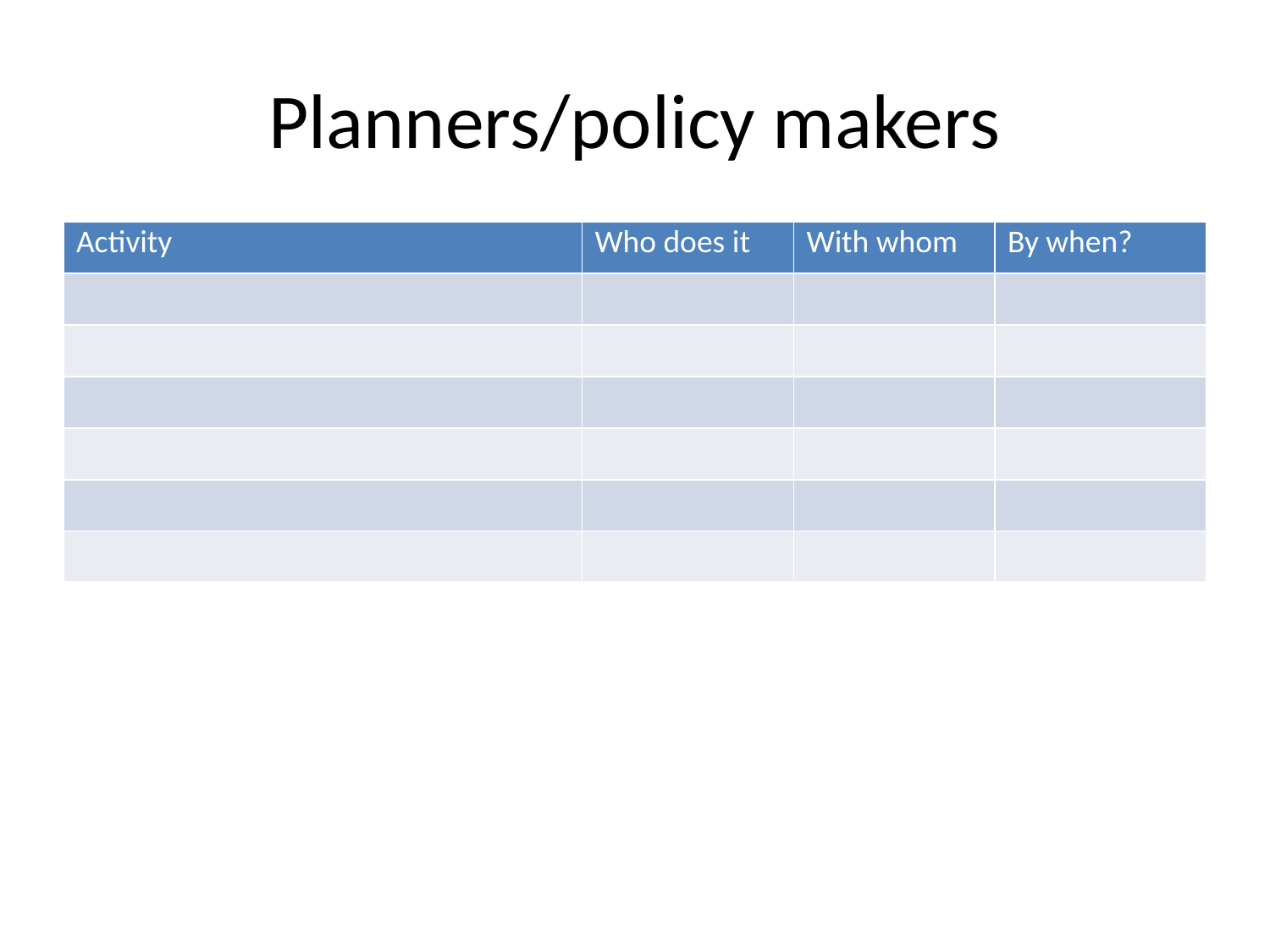

# Planners/policy makers
| Activity | Who does it | With whom | By when? |
| --- | --- | --- | --- |
|  |  |  |  |
|  |  |  |  |
|  |  |  |  |
|  |  |  |  |
|  |  |  |  |
|  |  |  |  |